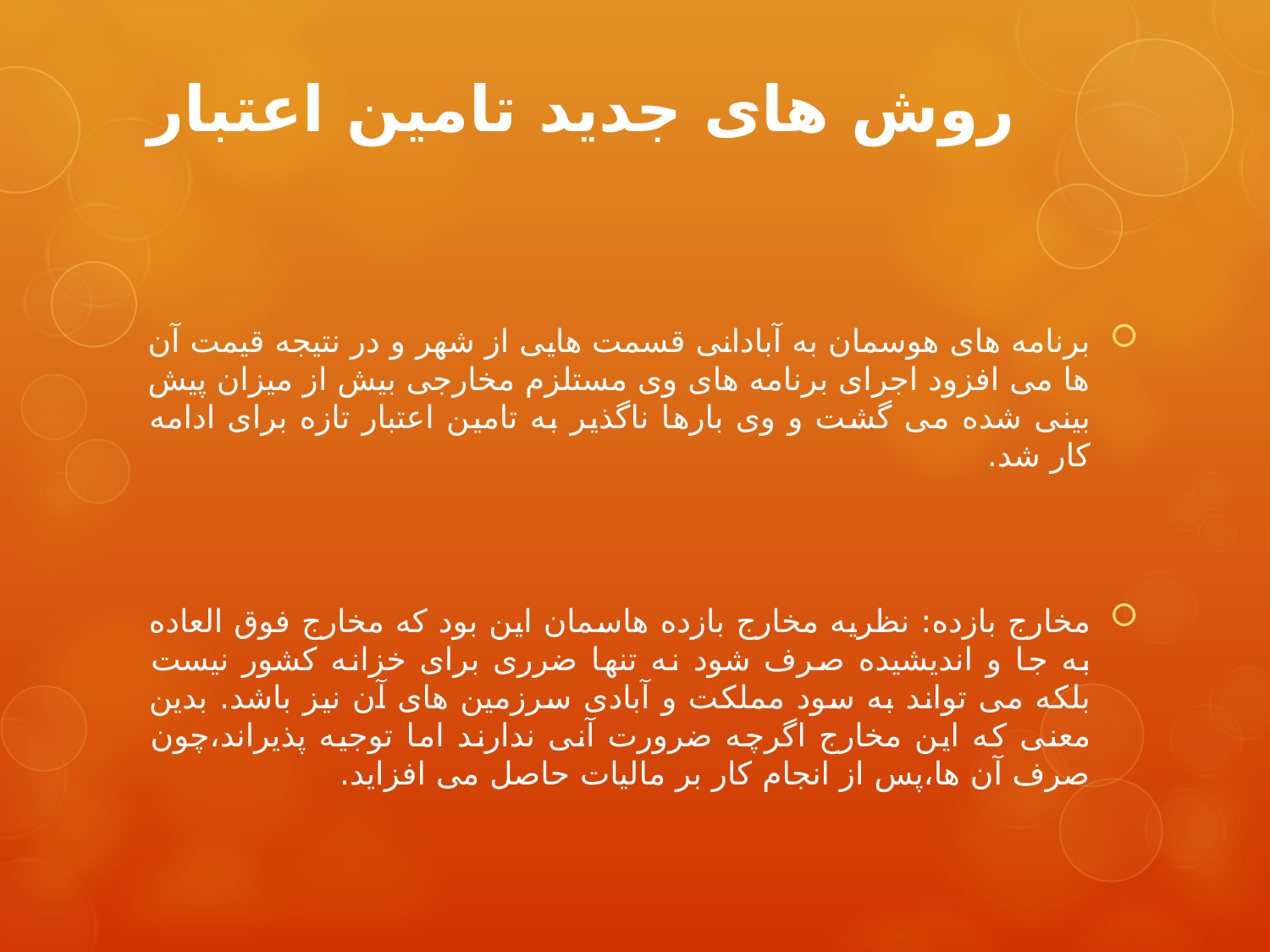

# روش های جدید تامین اعتبار
برنامه های هوسمان به آبادانی قسمت هایی از شهر و در نتیجه قیمت آن ها می افزود اجرای برنامه های وی مستلزم مخارجی بیش از میزان پیش بینی شده می گشت و وی بارها ناگذیر به تامین اعتبار تازه برای ادامه کار شد.

مخارج بازده: نظریه مخارج بازده هاسمان این بود که مخارج فوق العاده به جا و اندیشیده صرف شود نه تنها ضرری برای خزانه کشور نیست بلکه می تواند به سود مملکت و آبادی سرزمین های آن نیز باشد. بدین معنی که این مخارج اگرچه ضرورت آنی ندارند اما توجیه پذیراند،چون صرف آن ها،پس از انجام کار بر مالیات حاصل می افزاید.